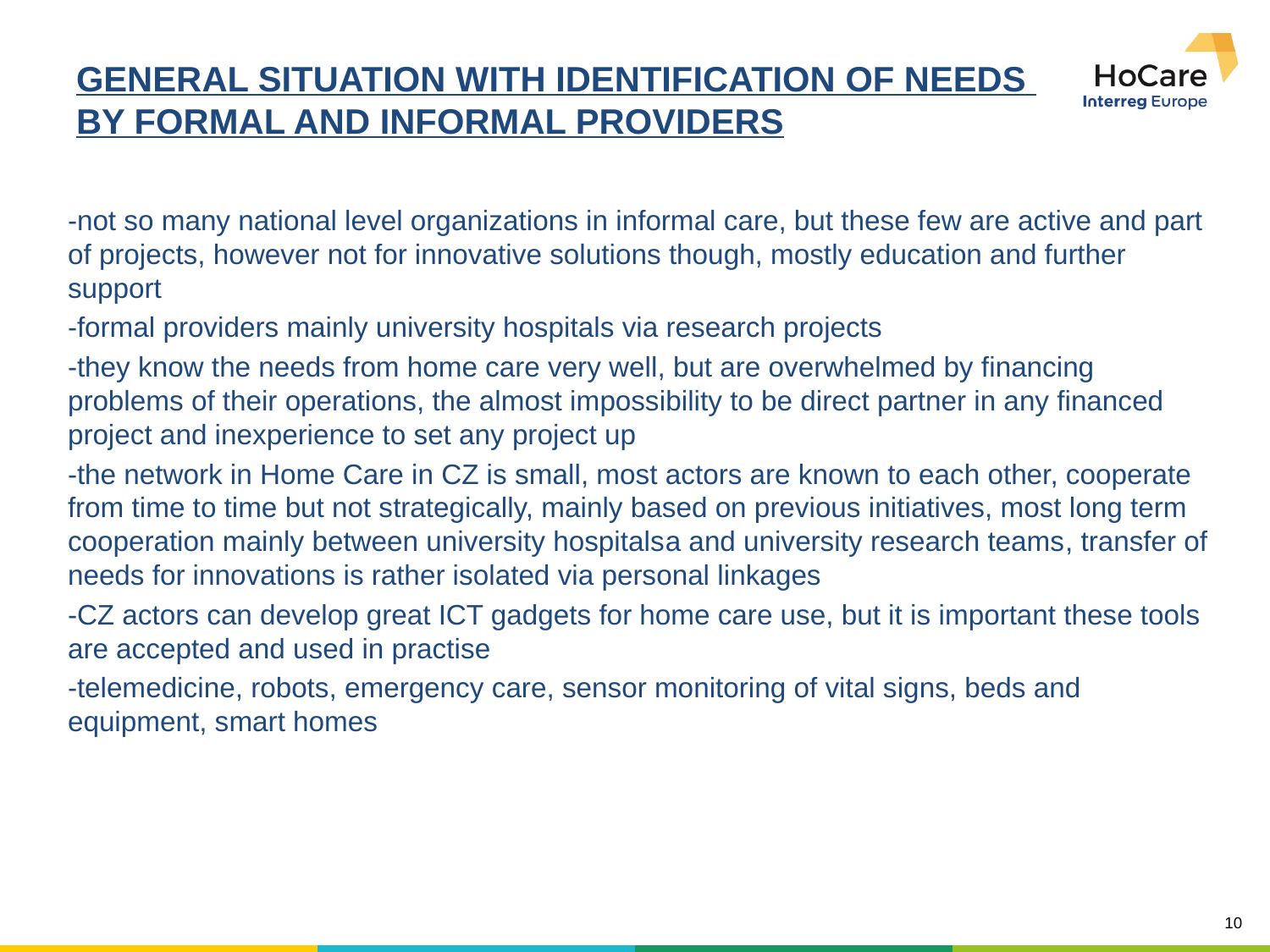

# GENERAL SITUATION WITH IDENTIFICATION OF NEEDS BY FORMAL AND INFORMAL PROVIDERS

-not so many national level organizations in informal care, but these few are active and part of projects, however not for innovative solutions though, mostly education and further support
-formal providers mainly university hospitals via research projects
-they know the needs from home care very well, but are overwhelmed by financing problems of their operations, the almost impossibility to be direct partner in any financed project and inexperience to set any project up
-the network in Home Care in CZ is small, most actors are known to each other, cooperate from time to time but not strategically, mainly based on previous initiatives, most long term cooperation mainly between university hospitalsa and university research teams, transfer of needs for innovations is rather isolated via personal linkages
-CZ actors can develop great ICT gadgets for home care use, but it is important these tools are accepted and used in practise
-telemedicine, robots, emergency care, sensor monitoring of vital signs, beds and equipment, smart homes